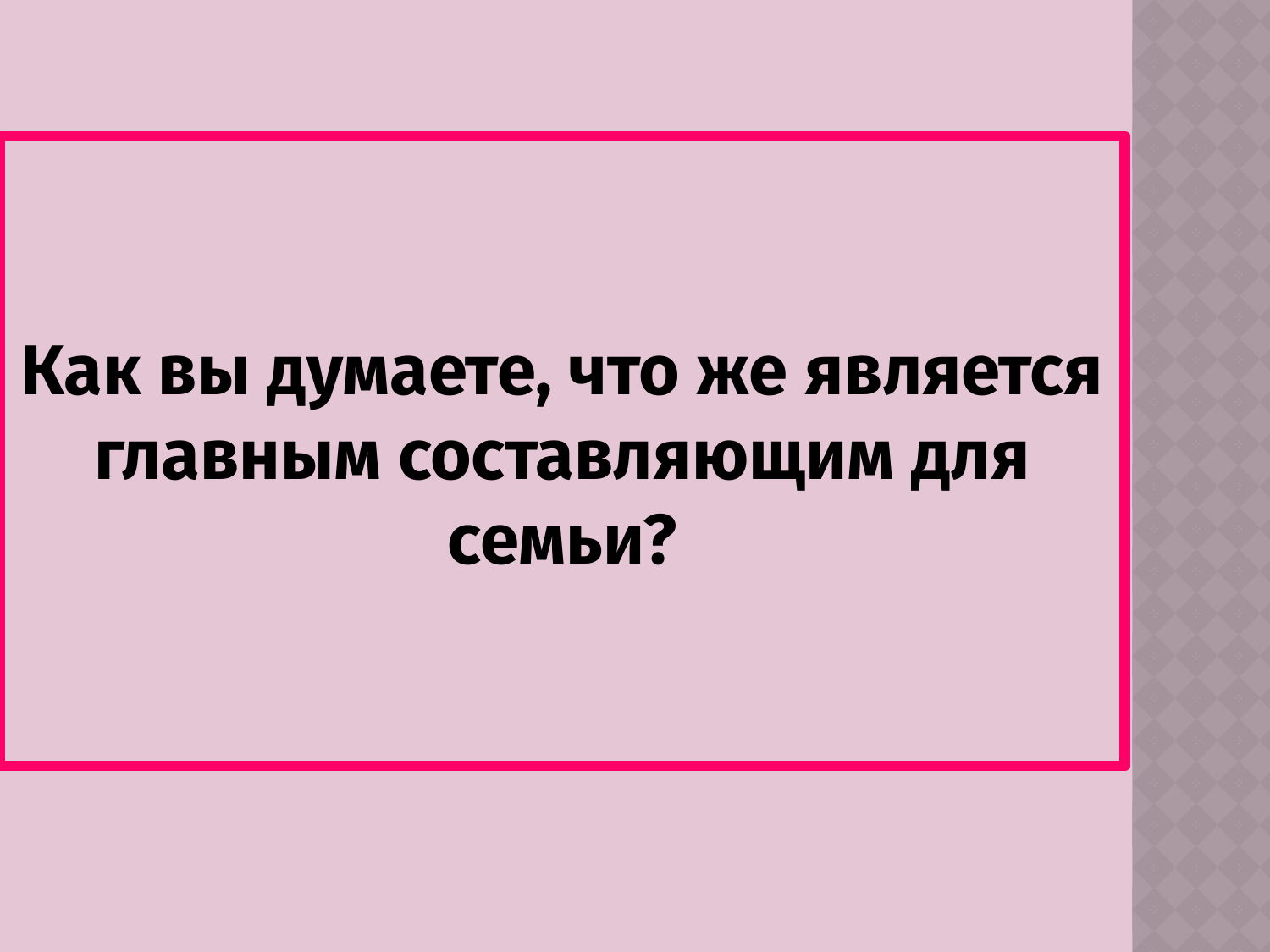

Как вы думаете, что же является главным составляющим для семьи?